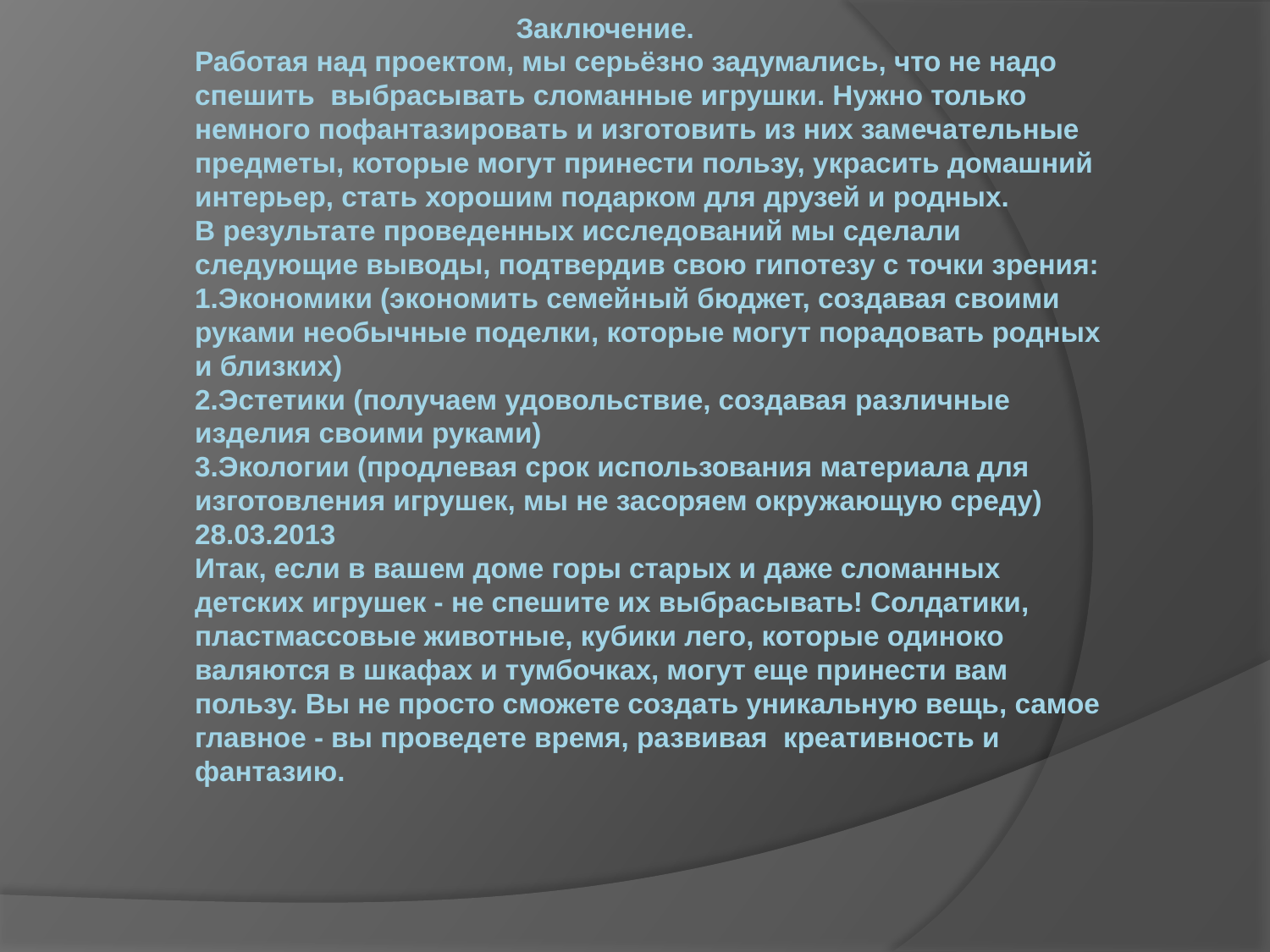

# Заключение. Работая над проектом, мы серьёзно задумались, что не надо спешить  выбрасывать сломанные игрушки. Нужно только немного пофантазировать и изготовить из них замечательные предметы, которые могут принести пользу, украсить домашний интерьер, стать хорошим подарком для друзей и родных. В результате проведенных исследований мы сделали следующие выводы, подтвердив свою гипотезу с точки зрения: 1.Экономики (экономить семейный бюджет, создавая своими руками необычные поделки, которые могут порадовать родных и близких) 2.Эстетики (получаем удовольствие, создавая различные изделия своими руками) 3.Экологии (продлевая срок использования материала для изготовления игрушек, мы не засоряем окружающую среду) 28.03.2013 Итак, если в вашем доме горы старых и даже сломанных детских игрушек - не спешите их выбрасывать! Солдатики, пластмассовые животные, кубики лего, которые одиноко валяются в шкафах и тумбочках, могут еще принести вам пользу. Вы не просто сможете создать уникальную вещь, самое главное - вы проведете время, развивая  креативность и фантазию.